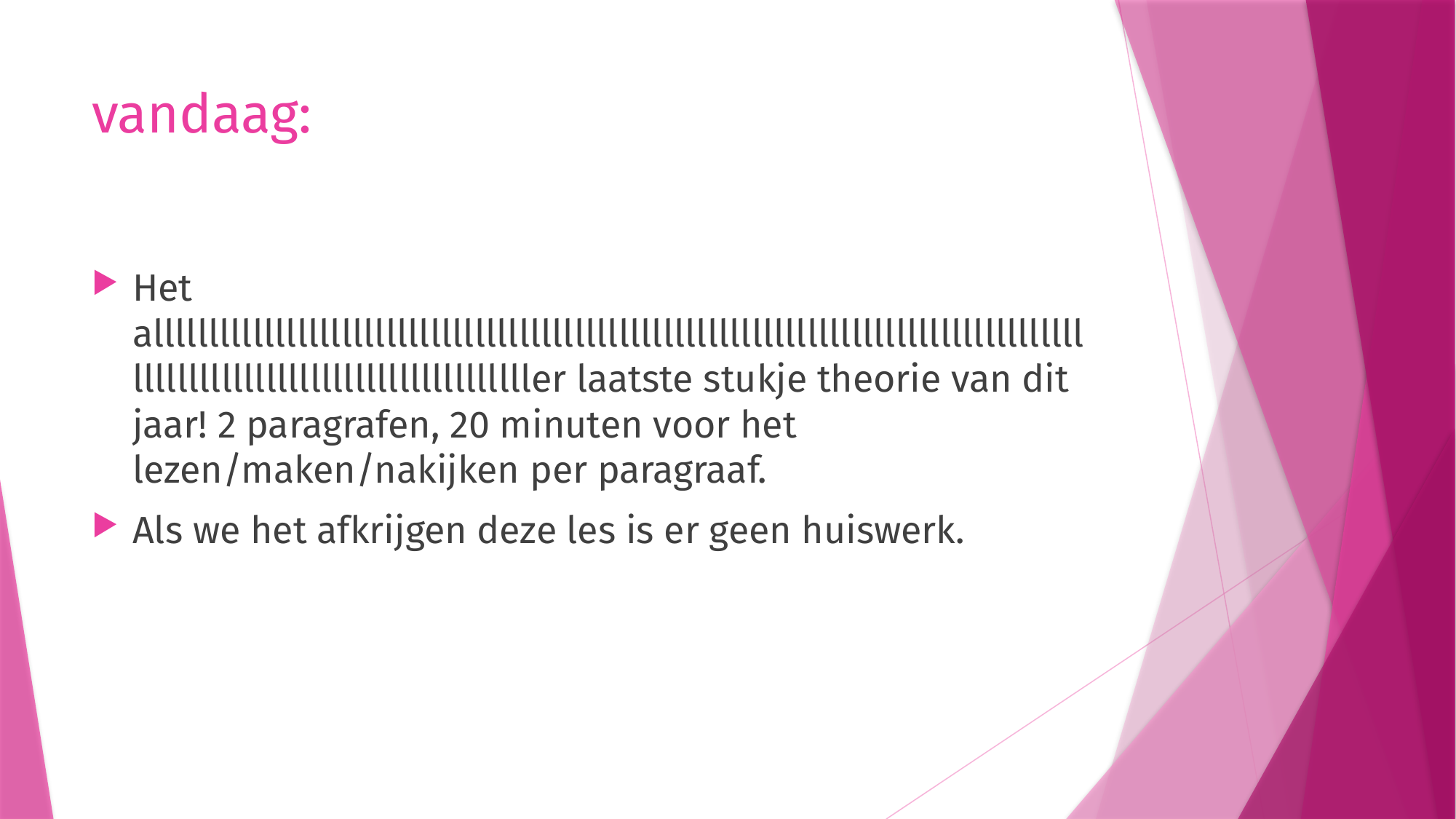

# vandaag:
Het allllllllllllllllllllllllllllllllllllllllllllllllllllllllllllllllllllllllllllllllllllllllllllllllllllllllllllllllllllllller laatste stukje theorie van dit jaar! 2 paragrafen, 20 minuten voor het lezen/maken/nakijken per paragraaf.
Als we het afkrijgen deze les is er geen huiswerk.